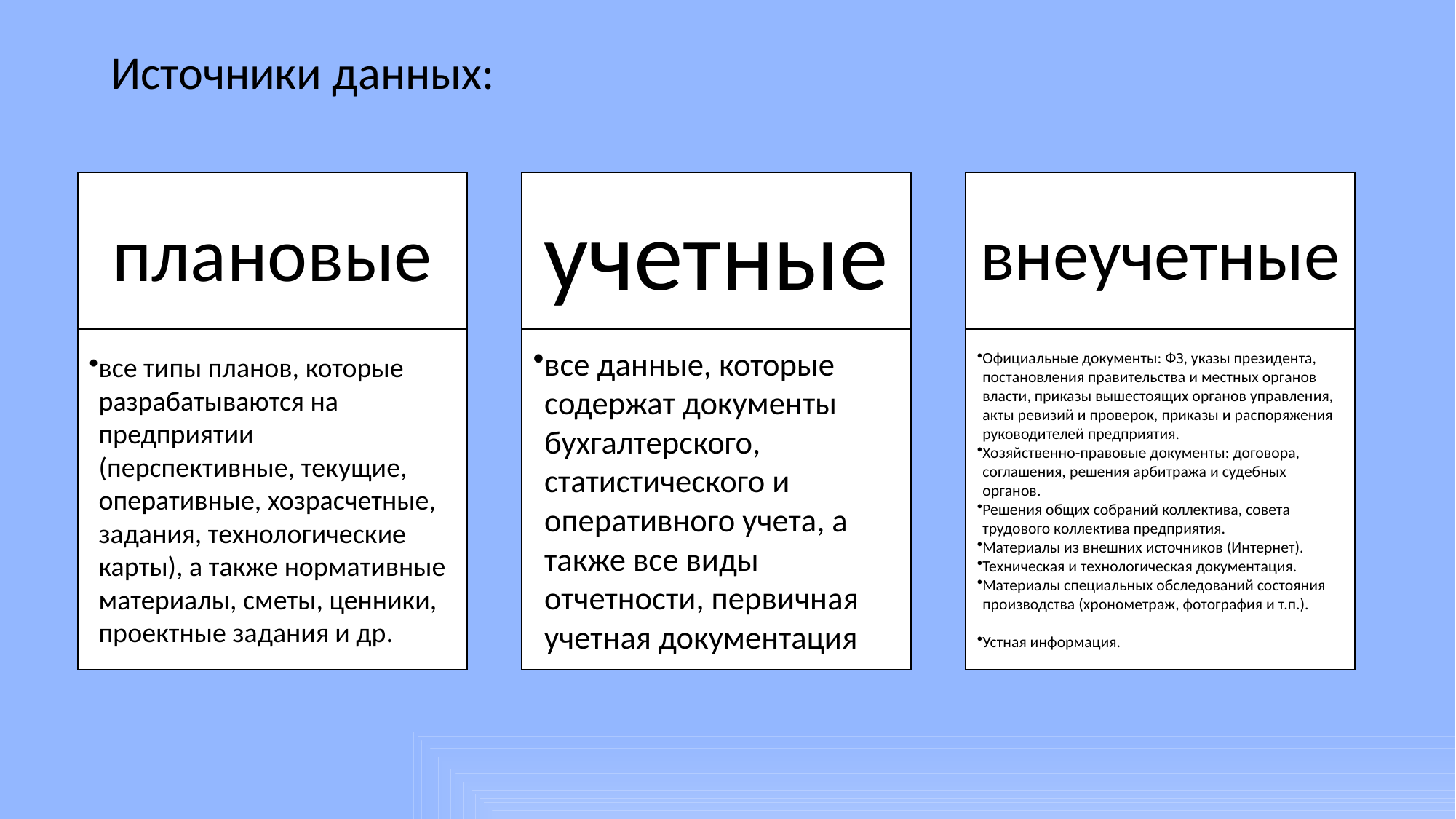

# Источники данных:
плановые
все типы планов, которые разрабатываются на предприятии (перспективные, текущие, оперативные, хозрасчетные, задания, технологические карты), а также нормативные материалы, сметы, ценники, проектные задания и др.
учетные
все данные, которые содержат документы бухгалтерского, статистического и оперативного учета, а также все виды отчетности, первичная учетная документация
внеучетные
Официальные документы: ФЗ, указы президента, постановления правительства и местных органов власти, приказы вышестоящих органов управления, акты ревизий и проверок, приказы и распоряжения руководителей предприятия.
Хозяйственно-правовые документы: договора, соглашения, решения арбитража и судебных органов.
Решения общих собраний коллектива, совета трудового коллектива предприятия.
Материалы из внешних источников (Интернет).
Техническая и технологическая документация.
Материалы специальных обследований состояния производства (хронометраж, фотография и т.п.).
Устная информация.